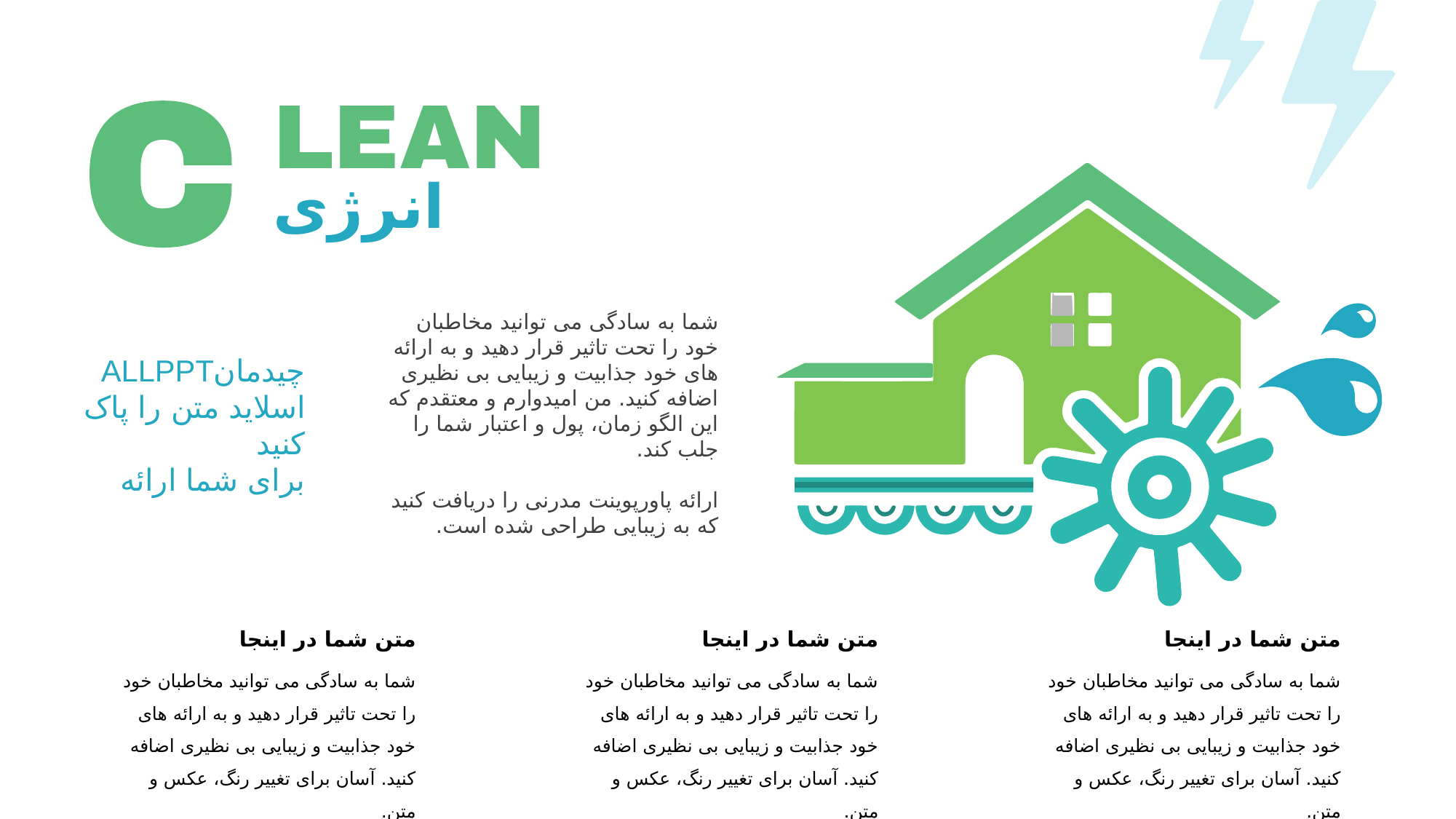

C
LEAN
انرژی

شما به سادگی می توانید مخاطبان خود را تحت تاثیر قرار دهید و به ارائه های خود جذابیت و زیبایی بی نظیری اضافه کنید. من امیدوارم و معتقدم که این الگو زمان، پول و اعتبار شما را جلب کند.

ارائه پاورپوینت مدرنی را دریافت کنید که به زیبایی طراحی شده است.
ALLPPTچیدمان
اسلاید متن را پاک کنید
برای شما ارائه
متن شما در اینجا
شما به سادگی می توانید مخاطبان خود را تحت تاثیر قرار دهید و به ارائه های خود جذابیت و زیبایی بی نظیری اضافه کنید. آسان برای تغییر رنگ، عکس و متن.
متن شما در اینجا
شما به سادگی می توانید مخاطبان خود را تحت تاثیر قرار دهید و به ارائه های خود جذابیت و زیبایی بی نظیری اضافه کنید. آسان برای تغییر رنگ، عکس و متن.
متن شما در اینجا
شما به سادگی می توانید مخاطبان خود را تحت تاثیر قرار دهید و به ارائه های خود جذابیت و زیبایی بی نظیری اضافه کنید. آسان برای تغییر رنگ، عکس و متن.